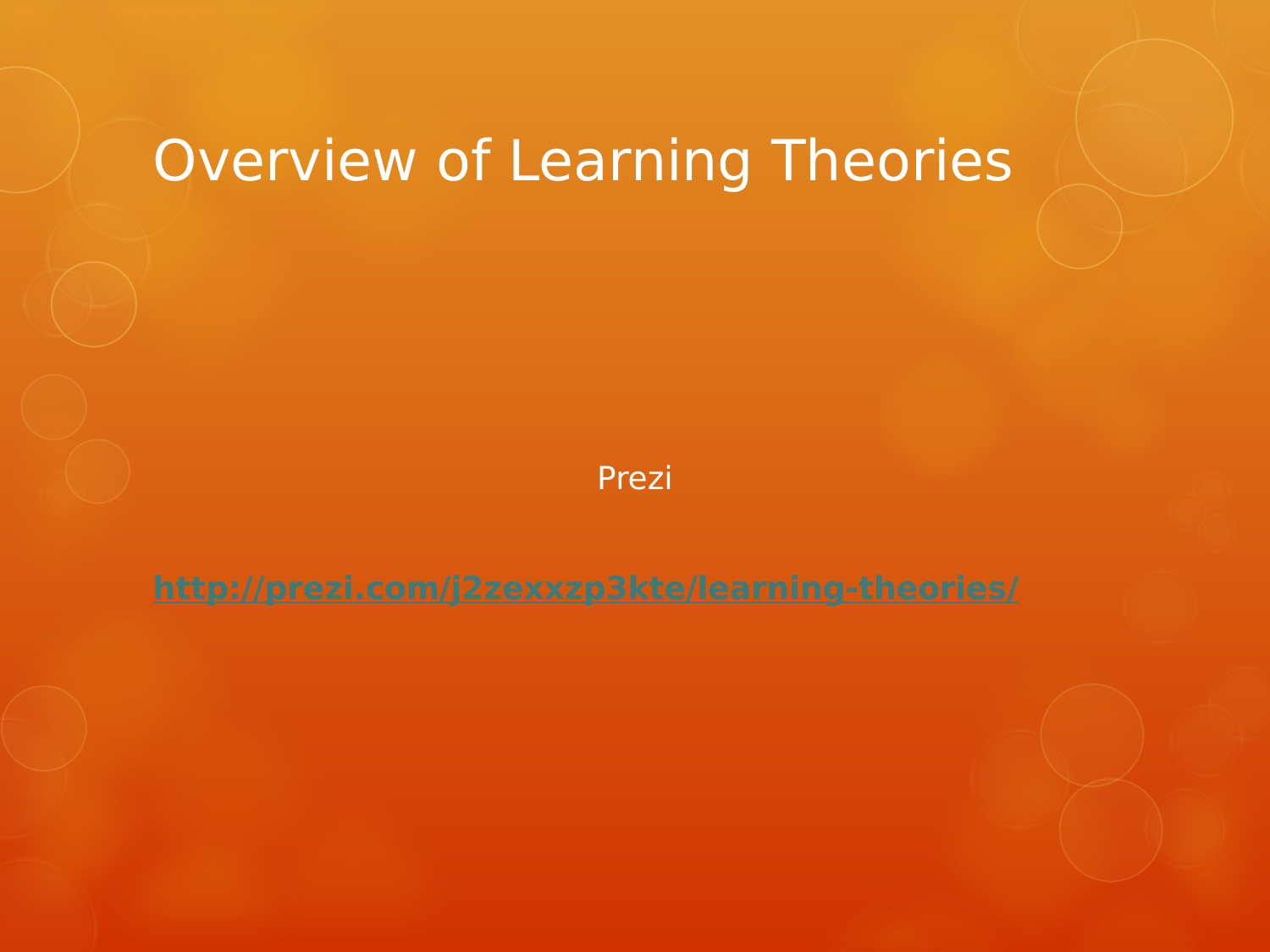

# Overview of Learning Theories
Prezi

http://prezi.com/j2zexxzp3kte/learning-theories/